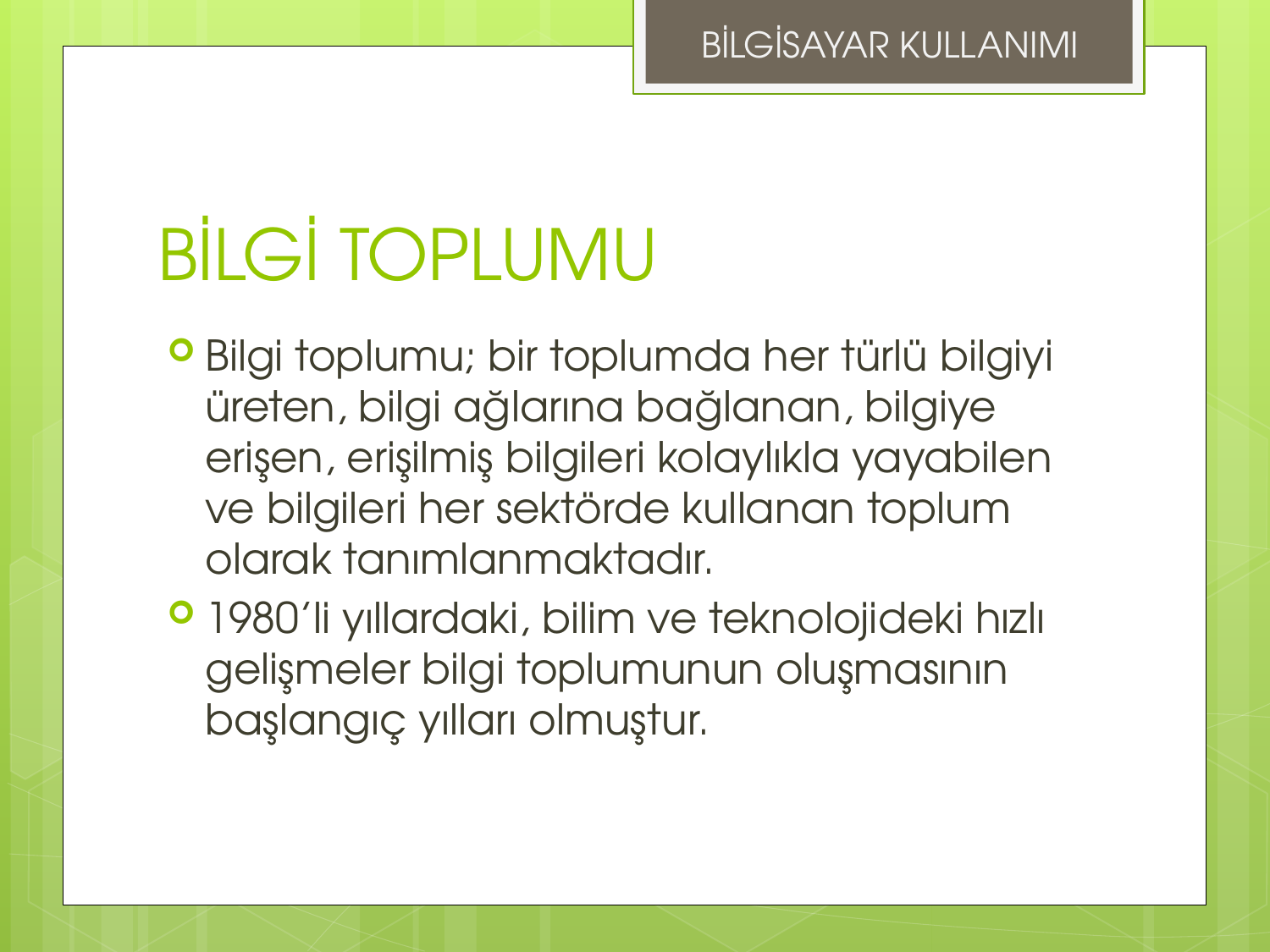

BİLGİSAYAR KULLANIMI
# BİLGİ TOPLUMU
Bilgi toplumu; bir toplumda her türlü bilgiyi üreten, bilgi ağlarına bağlanan, bilgiye erişen, erişilmiş bilgileri kolaylıkla yayabilen ve bilgileri her sektörde kullanan toplum olarak tanımlanmaktadır.
1980’li yıllardaki, bilim ve teknolojideki hızlı gelişmeler bilgi toplumunun oluşmasının başlangıç yılları olmuştur.